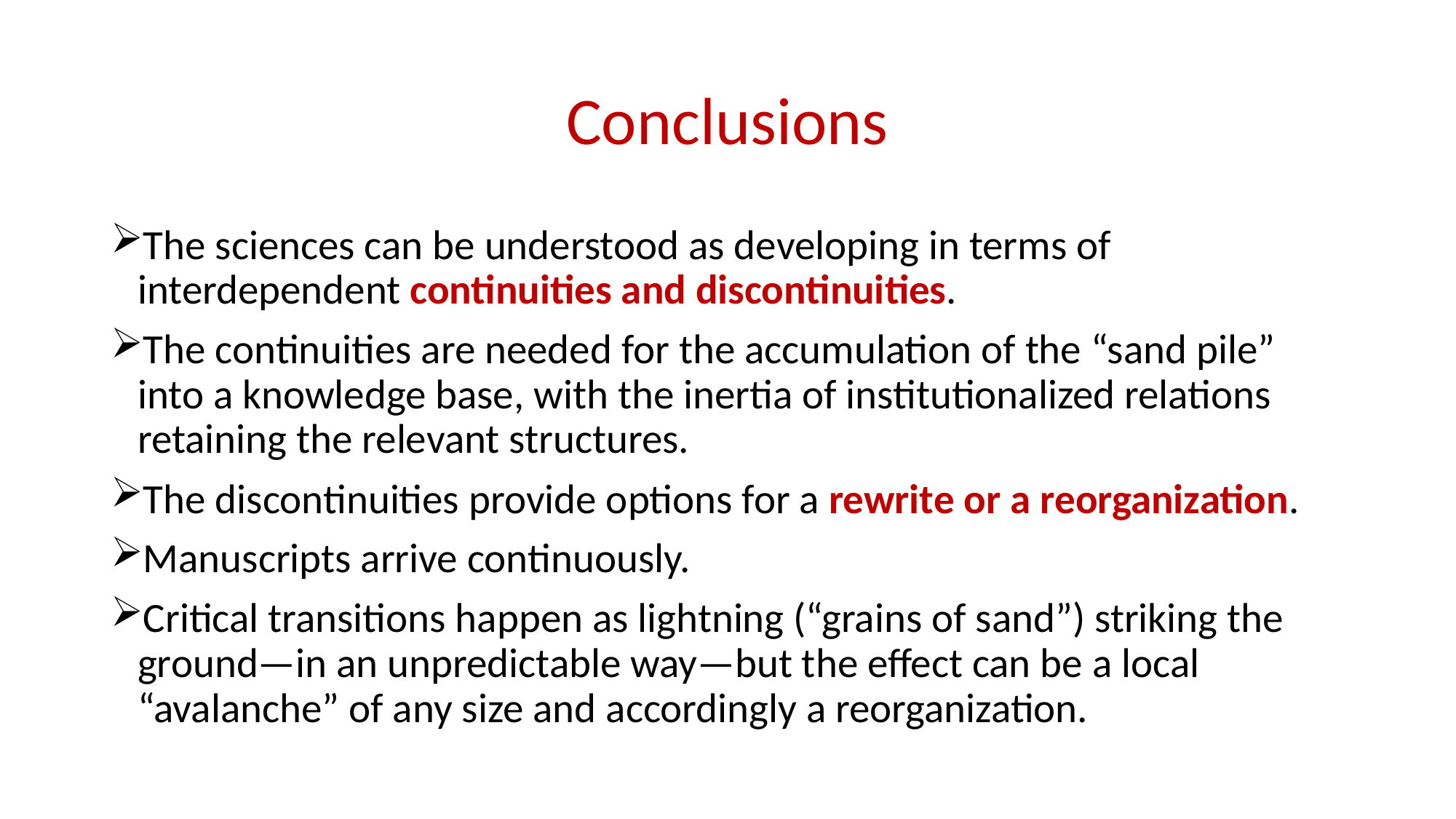

# Conclusions
The sciences can be understood as developing in terms of interdependent continuities and discontinuities.
The continuities are needed for the accumulation of the “sand pile” into a knowledge base, with the inertia of institutionalized relations retaining the relevant structures.
The discontinuities provide options for a rewrite or a reorganization.
Manuscripts arrive continuously.
Critical transitions happen as lightning (“grains of sand”) striking the ground—in an unpredictable way—but the effect can be a local “avalanche” of any size and accordingly a reorganization.